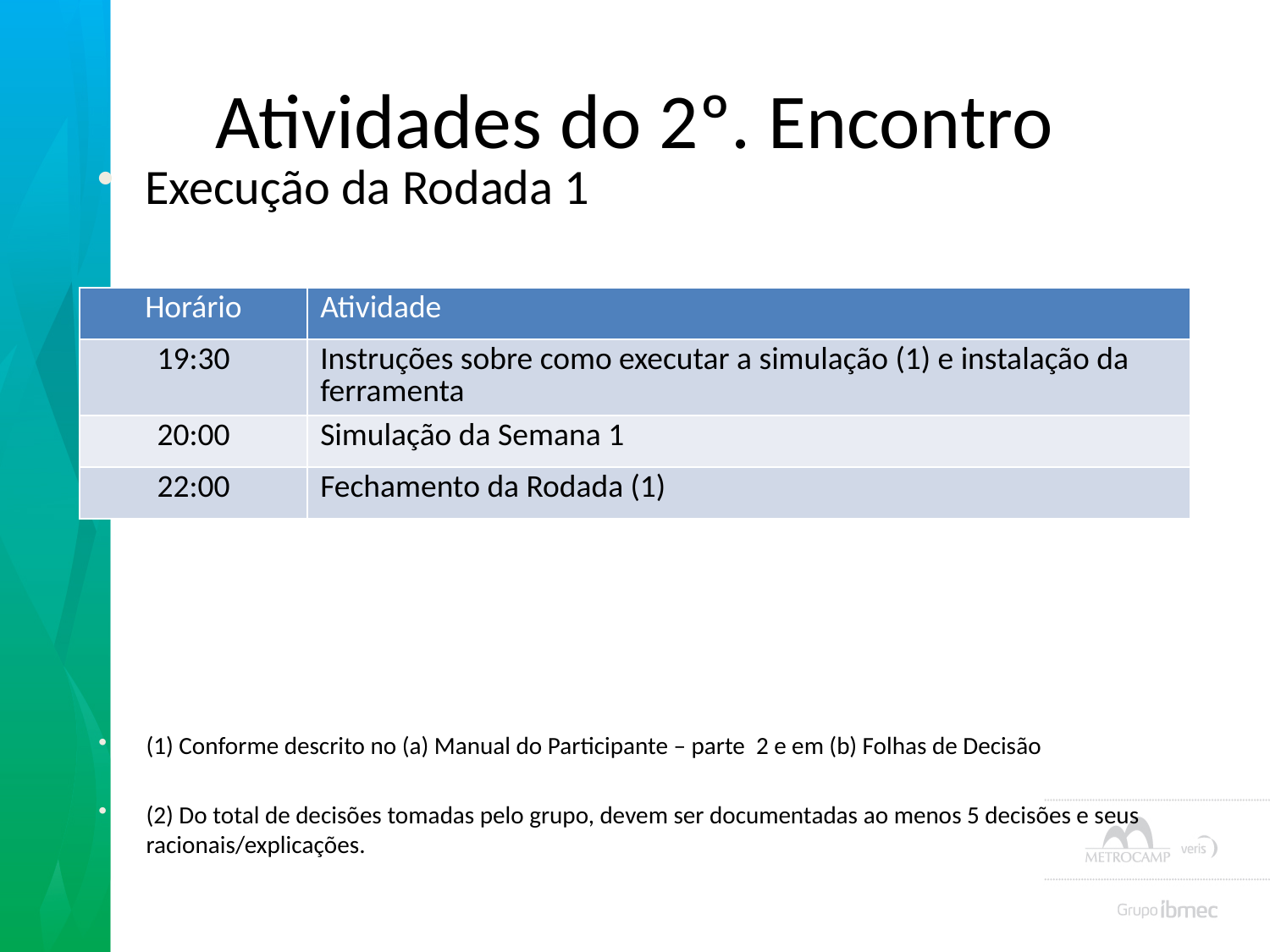

# Atividades do 2º. Encontro
Execução da Rodada 1
| Horário | Atividade |
| --- | --- |
| 19:30 | Instruções sobre como executar a simulação (1) e instalação da ferramenta |
| 20:00 | Simulação da Semana 1 |
| 22:00 | Fechamento da Rodada (1) |
(1) Conforme descrito no (a) Manual do Participante – parte  2 e em (b) Folhas de Decisão

(2) Do total de decisões tomadas pelo grupo, devem ser documentadas ao menos 5 decisões e seus racionais/explicações.